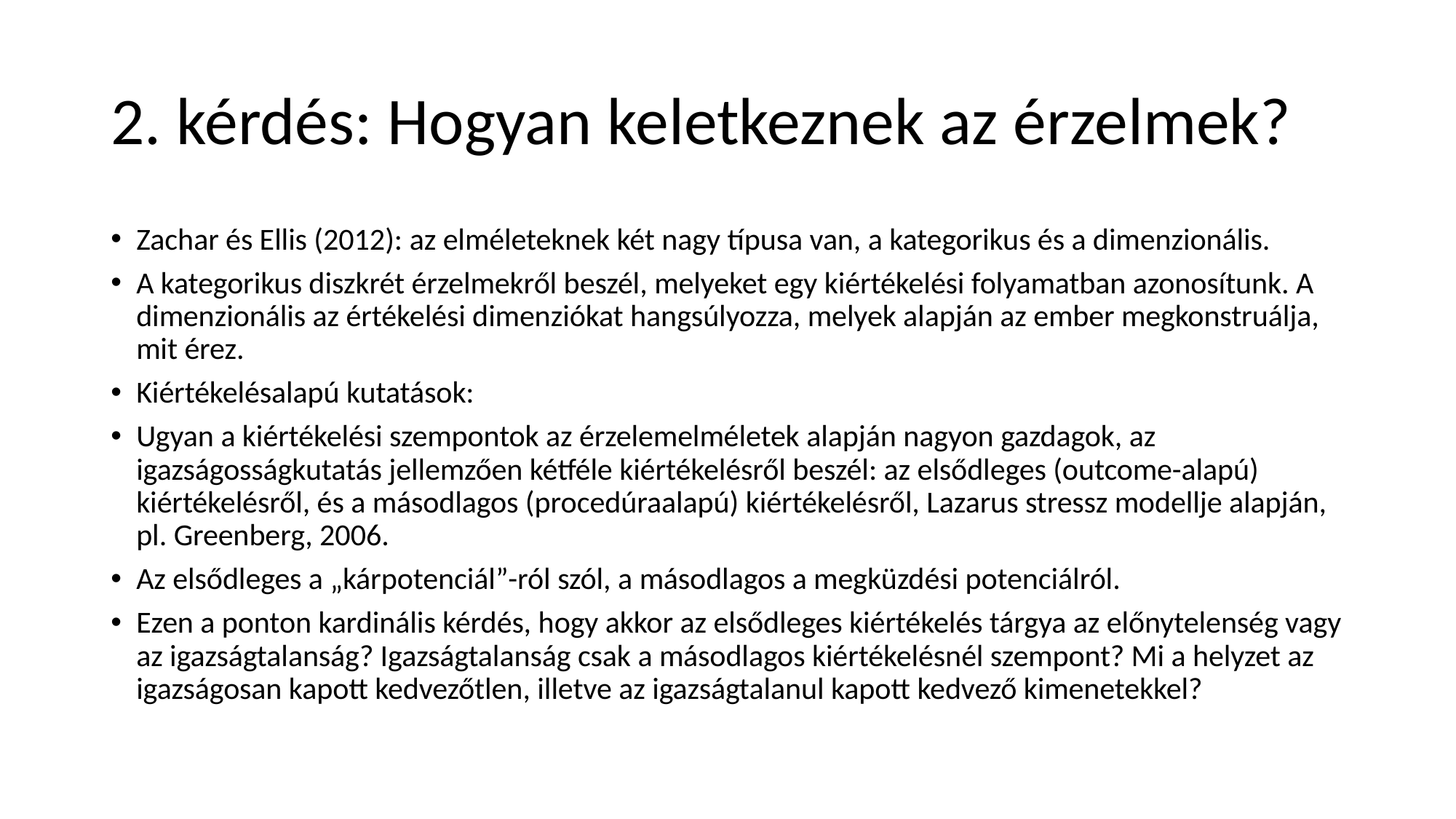

# 2. kérdés: Hogyan keletkeznek az érzelmek?
Zachar és Ellis (2012): az elméleteknek két nagy típusa van, a kategorikus és a dimenzionális.
A kategorikus diszkrét érzelmekről beszél, melyeket egy kiértékelési folyamatban azonosítunk. A dimenzionális az értékelési dimenziókat hangsúlyozza, melyek alapján az ember megkonstruálja, mit érez.
Kiértékelésalapú kutatások:
Ugyan a kiértékelési szempontok az érzelemelméletek alapján nagyon gazdagok, az igazságosságkutatás jellemzően kétféle kiértékelésről beszél: az elsődleges (outcome-alapú) kiértékelésről, és a másodlagos (procedúraalapú) kiértékelésről, Lazarus stressz modellje alapján, pl. Greenberg, 2006.
Az elsődleges a „kárpotenciál”-ról szól, a másodlagos a megküzdési potenciálról.
Ezen a ponton kardinális kérdés, hogy akkor az elsődleges kiértékelés tárgya az előnytelenség vagy az igazságtalanság? Igazságtalanság csak a másodlagos kiértékelésnél szempont? Mi a helyzet az igazságosan kapott kedvezőtlen, illetve az igazságtalanul kapott kedvező kimenetekkel?